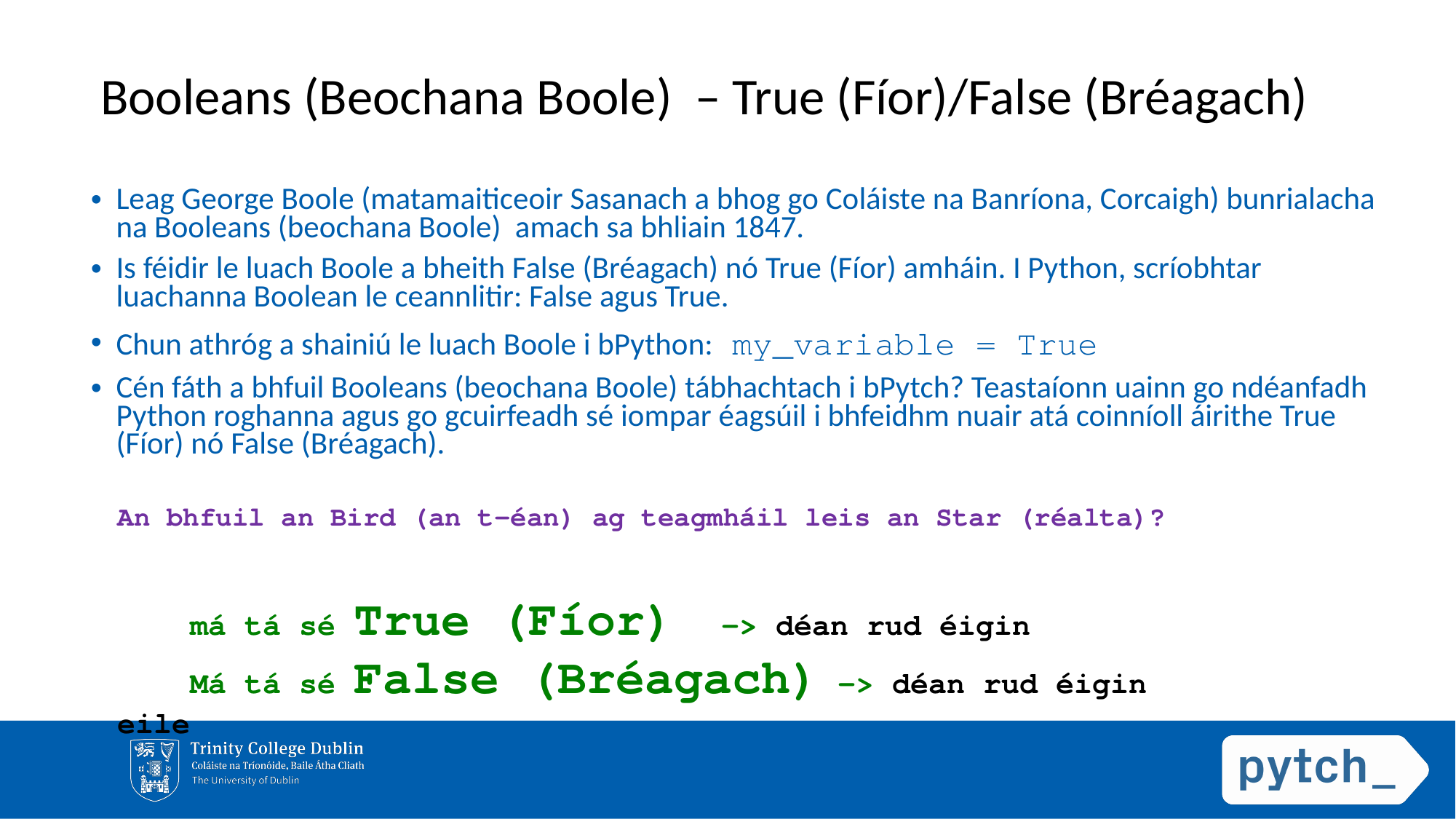

# Booleans (Beochana Boole)  – True (Fíor)/False (Bréagach)
Leag George Boole (matamaiticeoir Sasanach a bhog go Coláiste na Banríona, Corcaigh) bunrialacha na Booleans (beochana Boole)  amach sa bhliain 1847.
Is féidir le luach Boole a bheith False (Bréagach) nó True (Fíor) amháin. I Python, scríobhtar luachanna Boolean le ceannlitir: False agus True.
Chun athróg a shainiú le luach Boole i bPython: my_variable = True
Cén fáth a bhfuil Booleans (beochana Boole) tábhachtach i bPytch? Teastaíonn uainn go ndéanfadh Python roghanna agus go gcuirfeadh sé iompar éagsúil i bhfeidhm nuair atá coinníoll áirithe True (Fíor) nó False (Bréagach).
An bhfuil an Bird (an t-éan) ag teagmháil leis an Star (réalta)?

    má tá sé True (Fíor)  –> déan rud éigin
    Má tá sé False (Bréagach) –> déan rud éigin eile